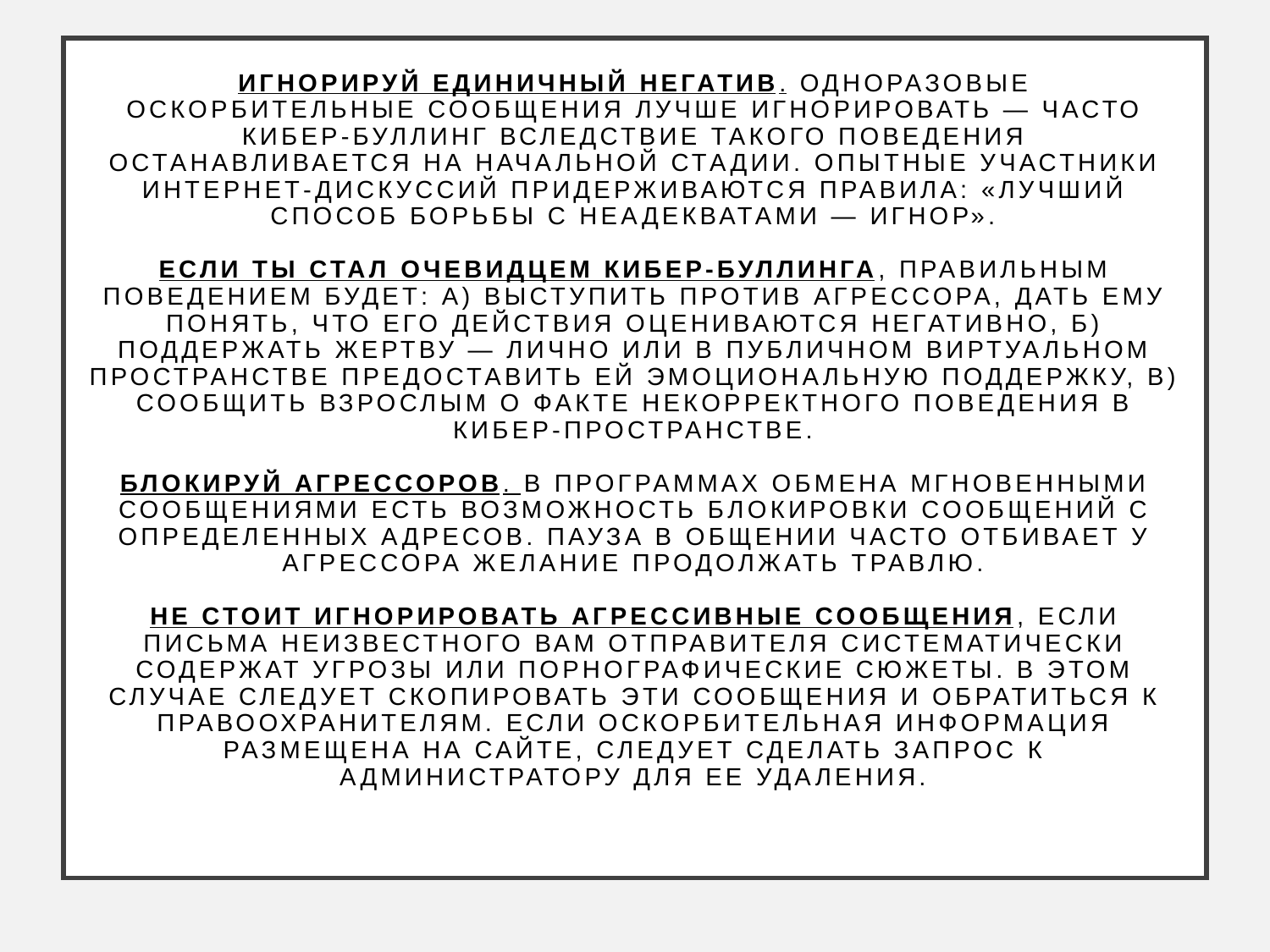

# Игнорируй единичный негатив. Одноразовые оскорбительные сообщения лучше игнорировать — часто кибер-буллинг вследствие такого поведения останавливается на начальной стадии. Опытные участники интернет-дискуссий придерживаются правила: «Лучший способ борьбы с неадекватами — игнор». Если ты стал очевидцем кибер-буллинга, правильным поведением будет: а) выступить против агрессора, дать ему понять, что его действия оцениваются негативно, б) поддержать жертву — лично или в публичном виртуальном пространстве предоставить ей эмоциональную поддержку, в) сообщить взрослым о факте некорректного поведения в кибер-пространстве. Блокируй агрессоров. В программах обмена мгновенными сообщениями есть возможность блокировки сообщений с определенных адресов. Пауза в общении часто отбивает у агрессора желание продолжать травлю. Не стоит игнорировать агрессивные сообщения, если письма неизвестного вам отправителя систематически содержат угрозы или порнографические сюжеты. В этом случае следует скопировать эти сообщения и обратиться к правоохранителям. Если оскорбительная информация размещена на сайте, следует сделать запрос к администратору для ее удаления.